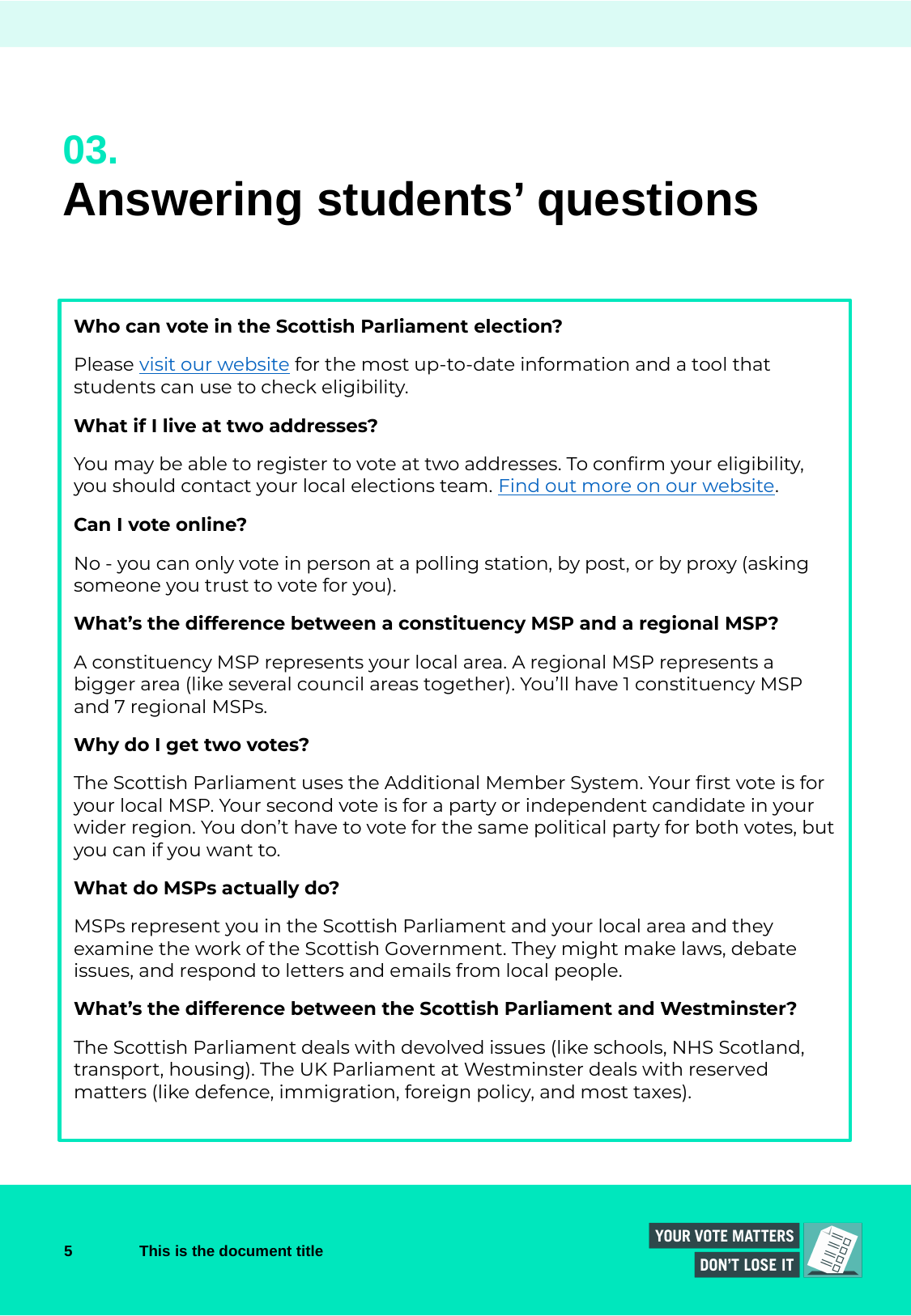

03.
# Answering students’ questions
Who can vote in the Scottish Parliament election?
Please visit our website for the most up-to-date information and a tool that students can use to check eligibility.
What if I live at two addresses?
You may be able to register to vote at two addresses. To confirm your eligibility, you should contact your local elections team. Find out more on our website.
Can I vote online?
No - you can only vote in person at a polling station, by post, or by proxy (asking someone you trust to vote for you).
What’s the difference between a constituency MSP and a regional MSP?
A constituency MSP represents your local area. A regional MSP represents a bigger area (like several council areas together). You’ll have 1 constituency MSP and 7 regional MSPs.
Why do I get two votes?
The Scottish Parliament uses the Additional Member System. Your first vote is for your local MSP. Your second vote is for a party or independent candidate in your wider region. You don’t have to vote for the same political party for both votes, but you can if you want to.
What do MSPs actually do?
MSPs represent you in the Scottish Parliament and your local area and they examine the work of the Scottish Government. They might make laws, debate issues, and respond to letters and emails from local people.
What’s the difference between the Scottish Parliament and Westminster?
The Scottish Parliament deals with devolved issues (like schools, NHS Scotland, transport, housing). The UK Parliament at Westminster deals with reserved matters (like defence, immigration, foreign policy, and most taxes).
5
This is the document title